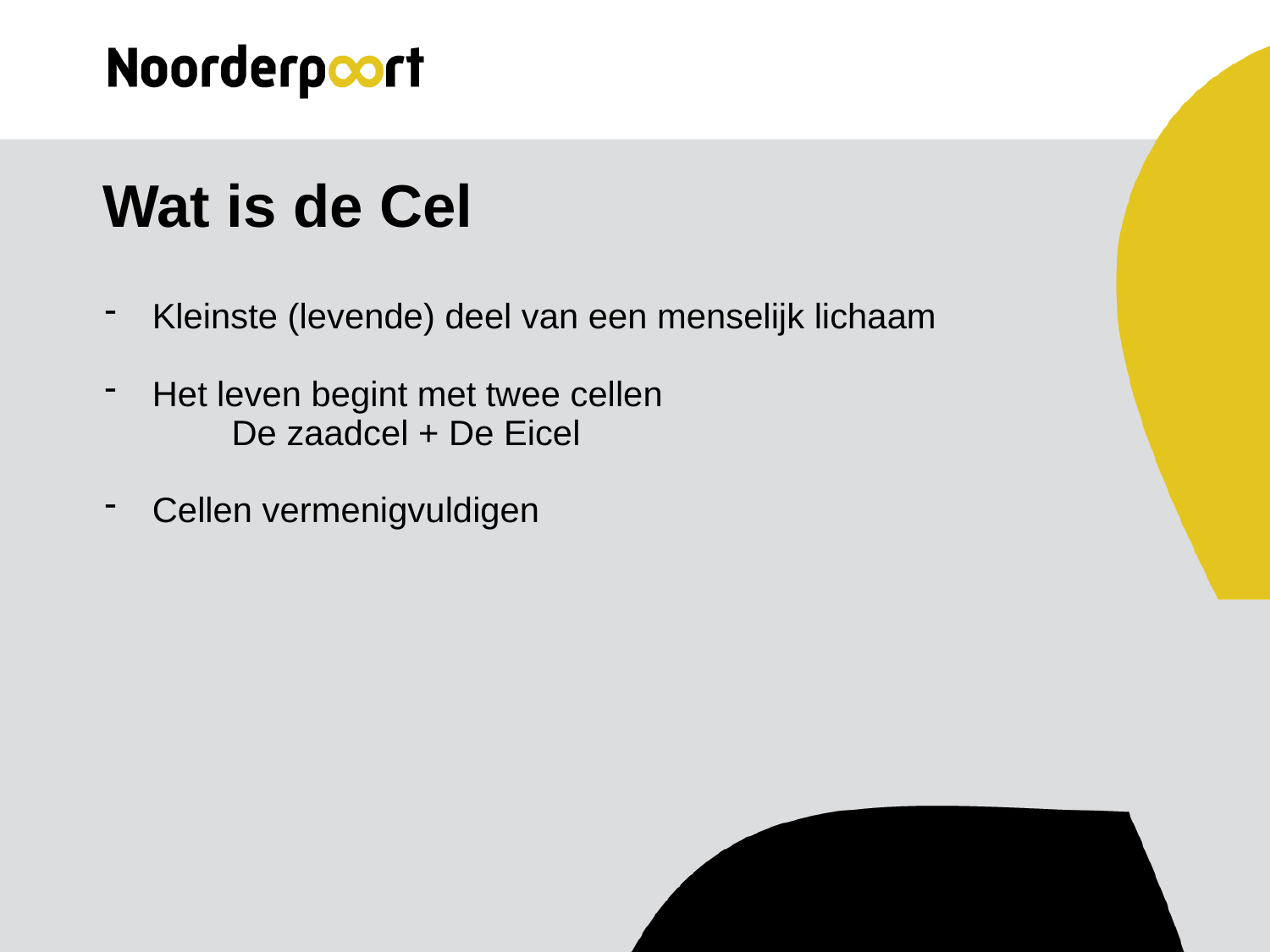

# Wat is de Cel
Kleinste (levende) deel van een menselijk lichaam

Het leven begint met twee cellen
	De zaadcel + De Eicel

Cellen vermenigvuldigen